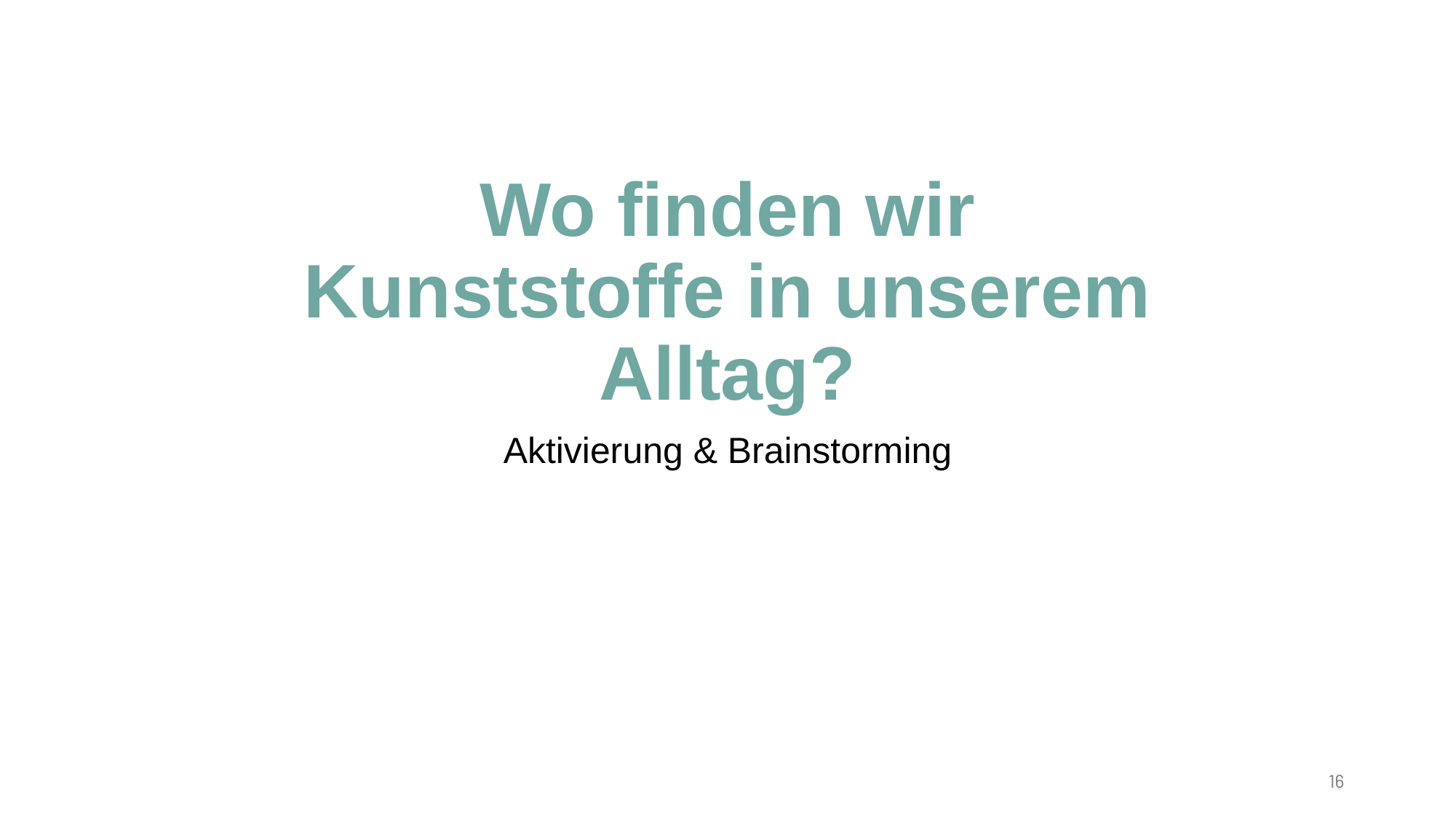

# Wo finden wir Kunststoffe in unserem Alltag?
Aktivierung & Brainstorming
16